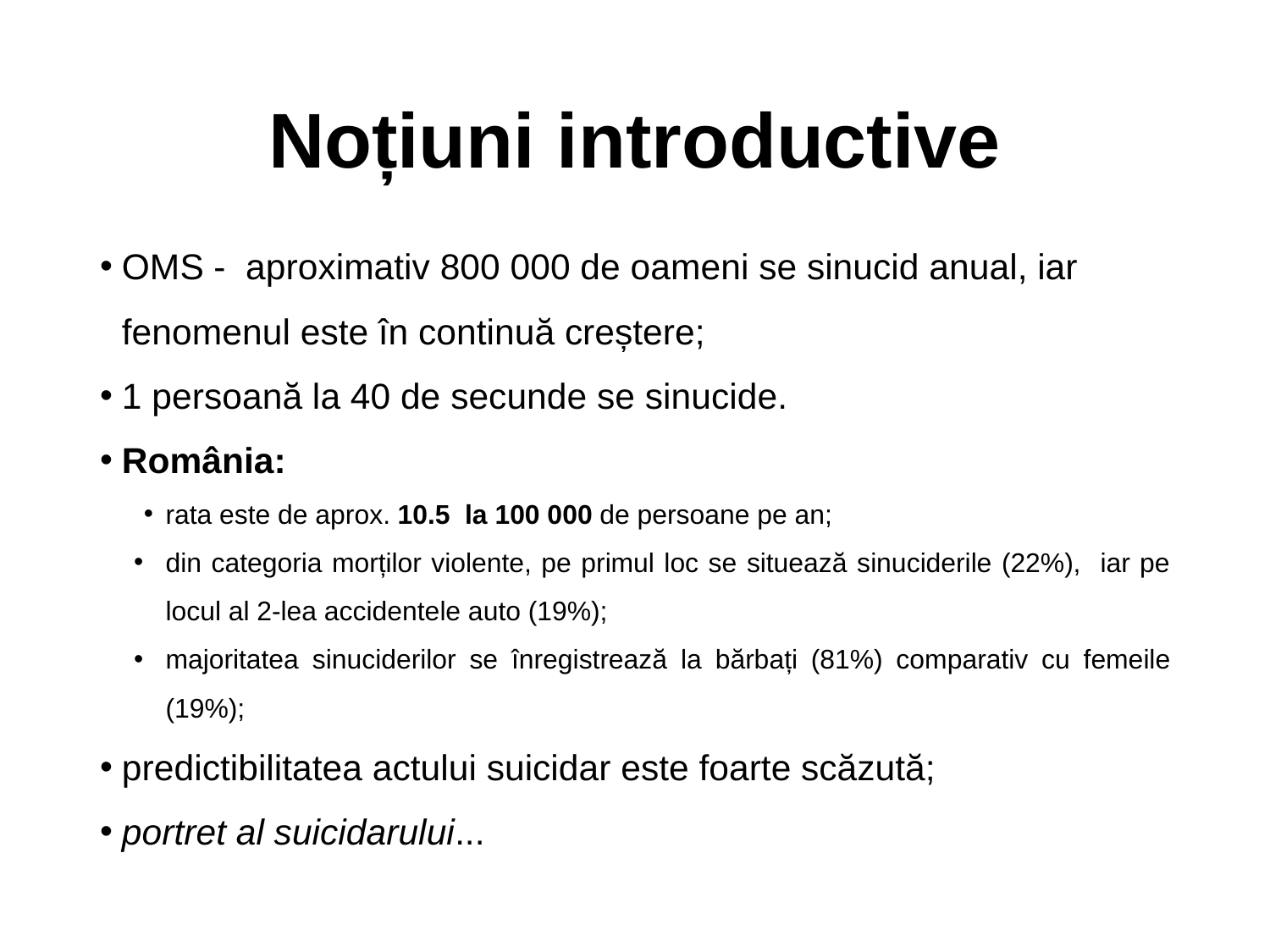

# Noțiuni introductive
OMS -  aproximativ 800 000 de oameni se sinucid anual, iar fenomenul este în continuă creștere;
1 persoană la 40 de secunde se sinucide.
România:
rata este de aprox. 10.5  la 100 000 de persoane pe an;
din categoria morților violente, pe primul loc se situează sinuciderile (22%),  iar pe locul al 2-lea accidentele auto (19%);
majoritatea sinuciderilor se înregistrează la bărbați (81%) comparativ cu femeile (19%);
predictibilitatea actului suicidar este foarte scăzută;
portret al suicidarului...